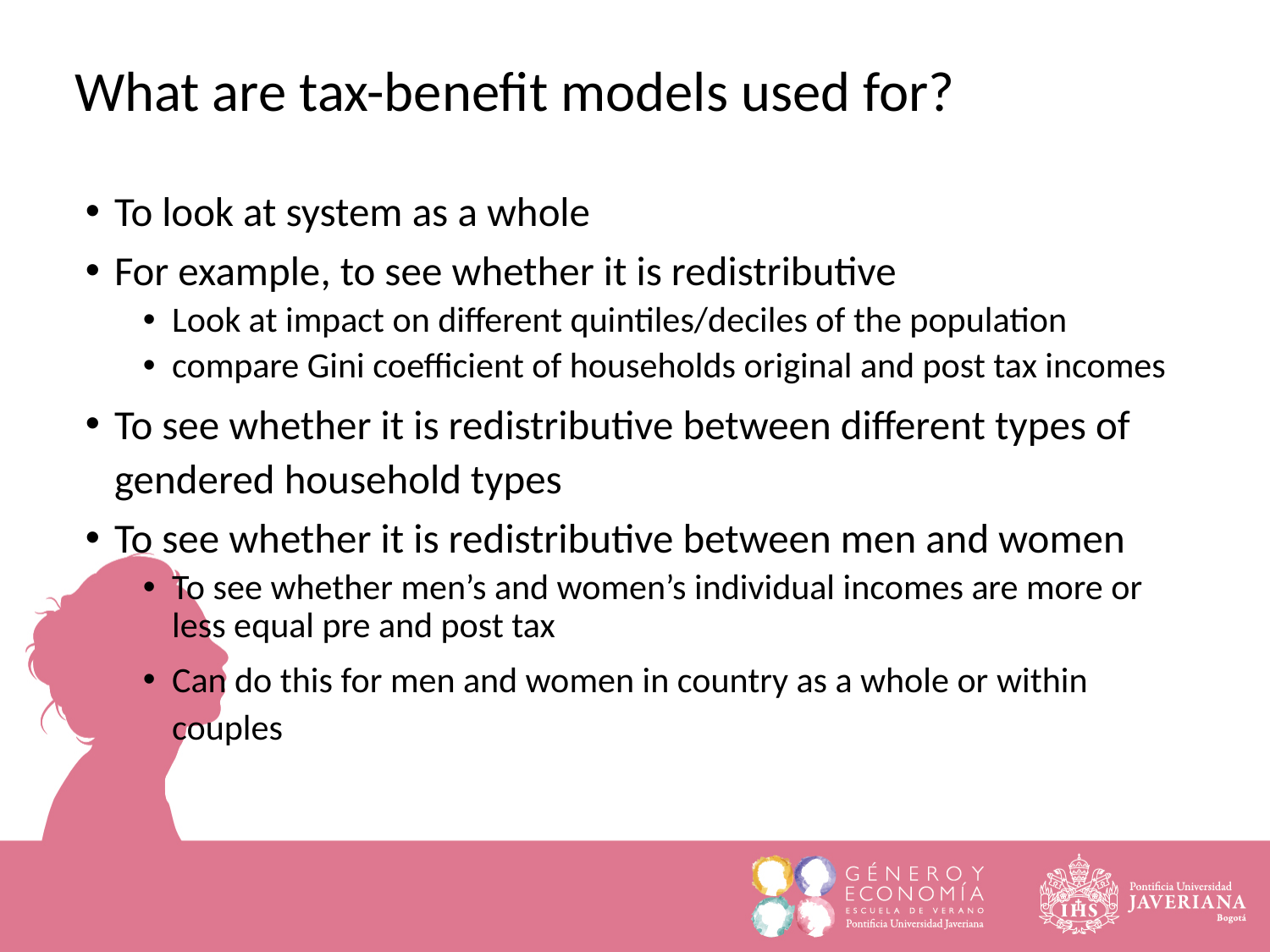

# What are tax-benefit models used for?
To look at system as a whole
For example, to see whether it is redistributive
Look at impact on different quintiles/deciles of the population
compare Gini coefficient of households original and post tax incomes
To see whether it is redistributive between different types of gendered household types
To see whether it is redistributive between men and women
To see whether men’s and women’s individual incomes are more or less equal pre and post tax
Can do this for men and women in country as a whole or within couples